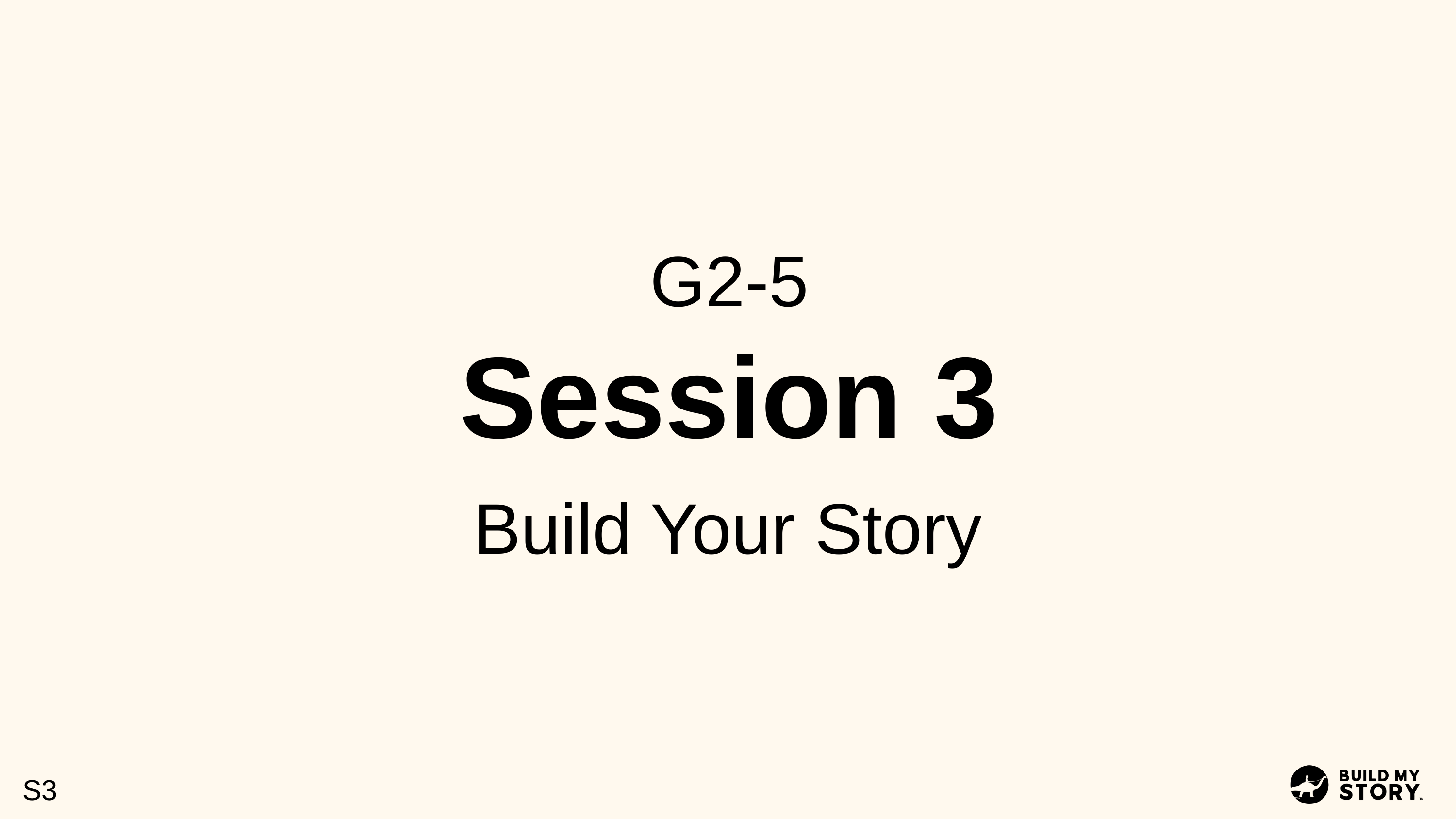

G2-5
Session 3
Build Your Story

S3